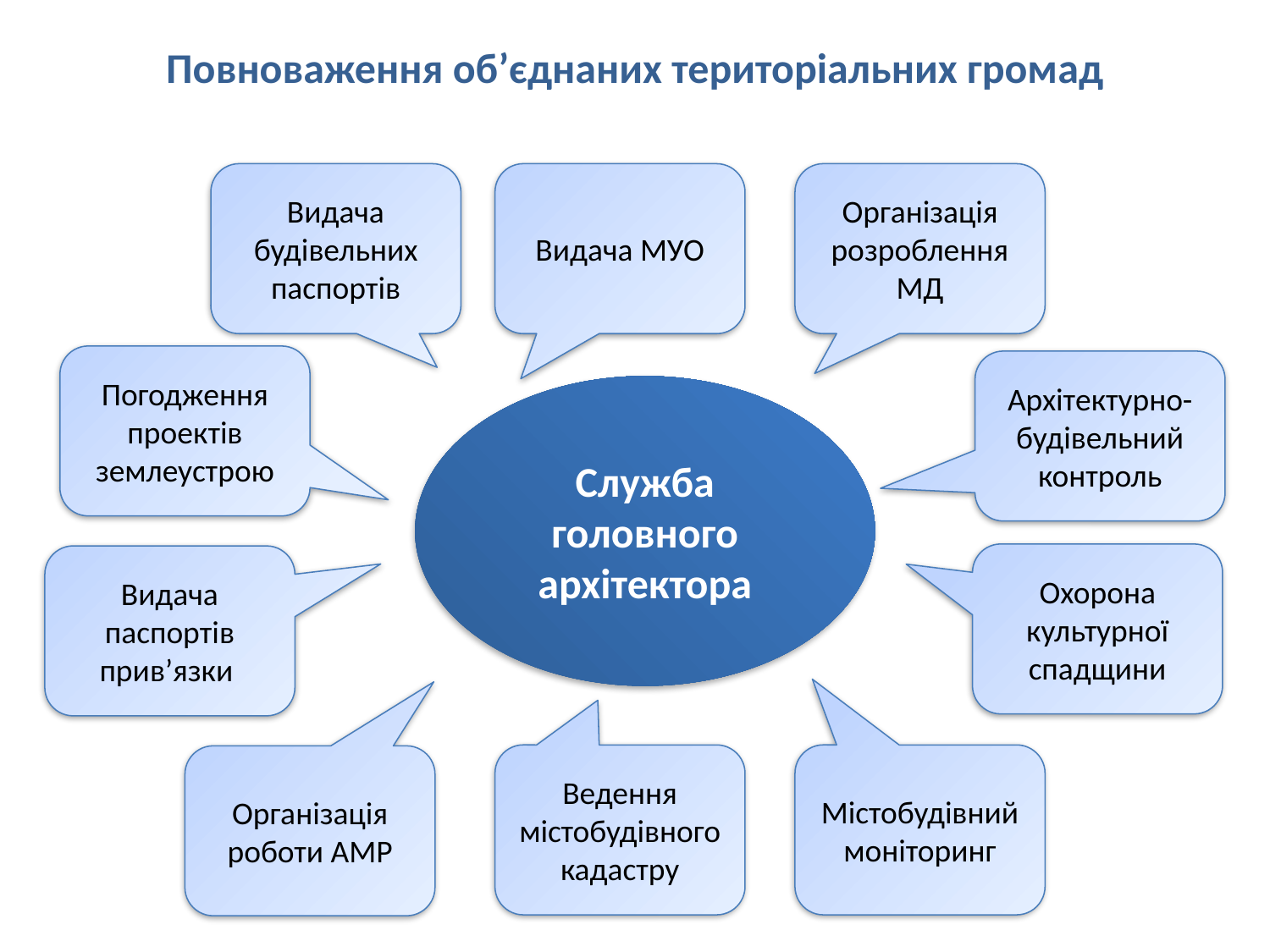

Повноваження об’єднаних територіальних громад
Видача будівельних паспортів
Видача МУО
Організація розроблення МД
Погодження проектів землеустрою
Архітектурно-будівельний контроль
Служба головного архітектора
Охорона культурної спадщини
Видача паспортів прив’язки
Ведення містобудівного кадастру
Містобудівний моніторинг
Організація роботи АМР